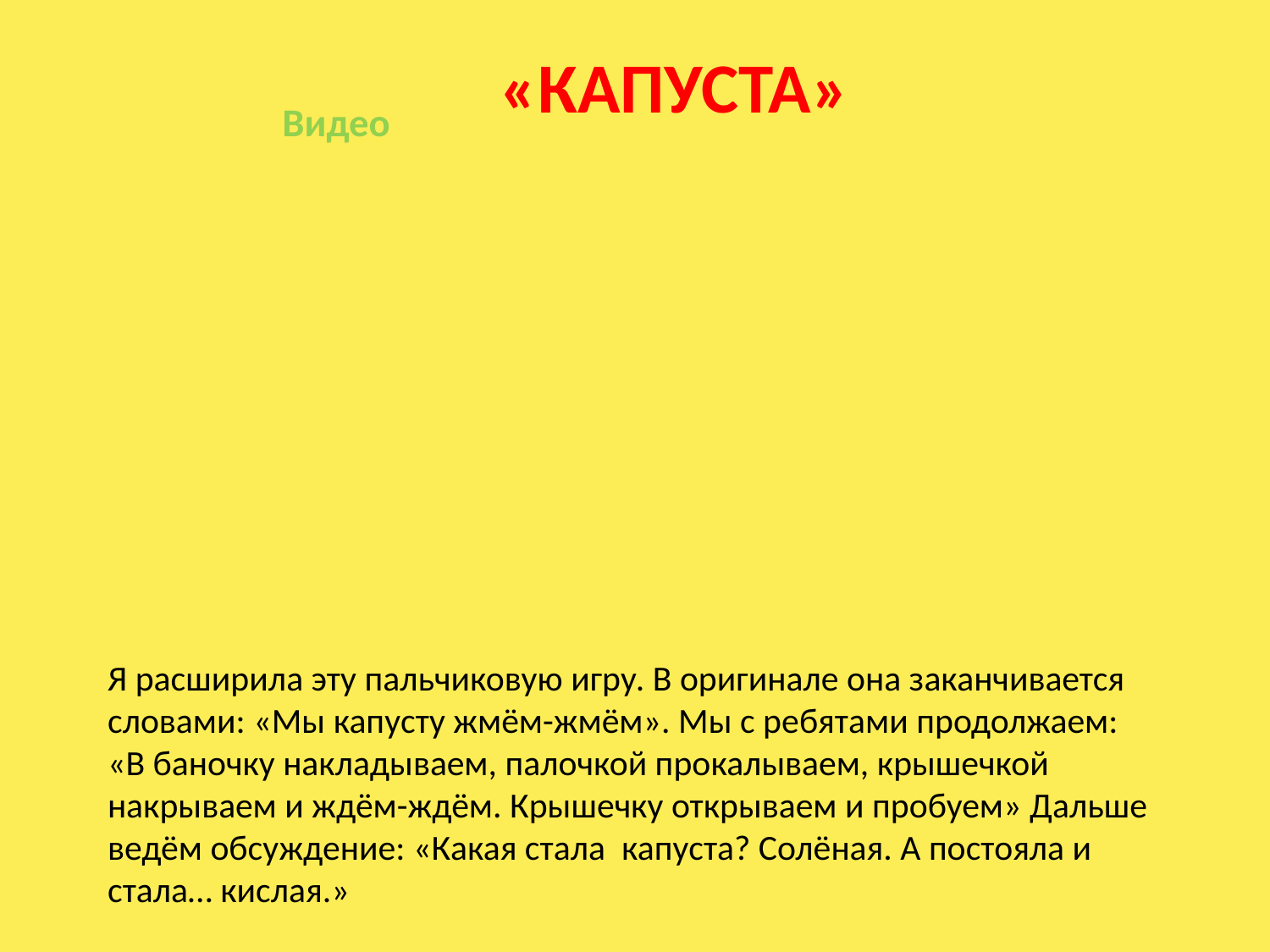

# «Капуста»
Видео

Я расширила эту пальчиковую игру. В оригинале она заканчивается словами: «Мы капусту жмём-жмём». Мы с ребятами продолжаем: «В баночку накладываем, палочкой прокалываем, крышечкой накрываем и ждём-ждём. Крышечку открываем и пробуем» Дальше ведём обсуждение: «Какая стала  капуста? Солёная. А постояла и стала… кислая.»